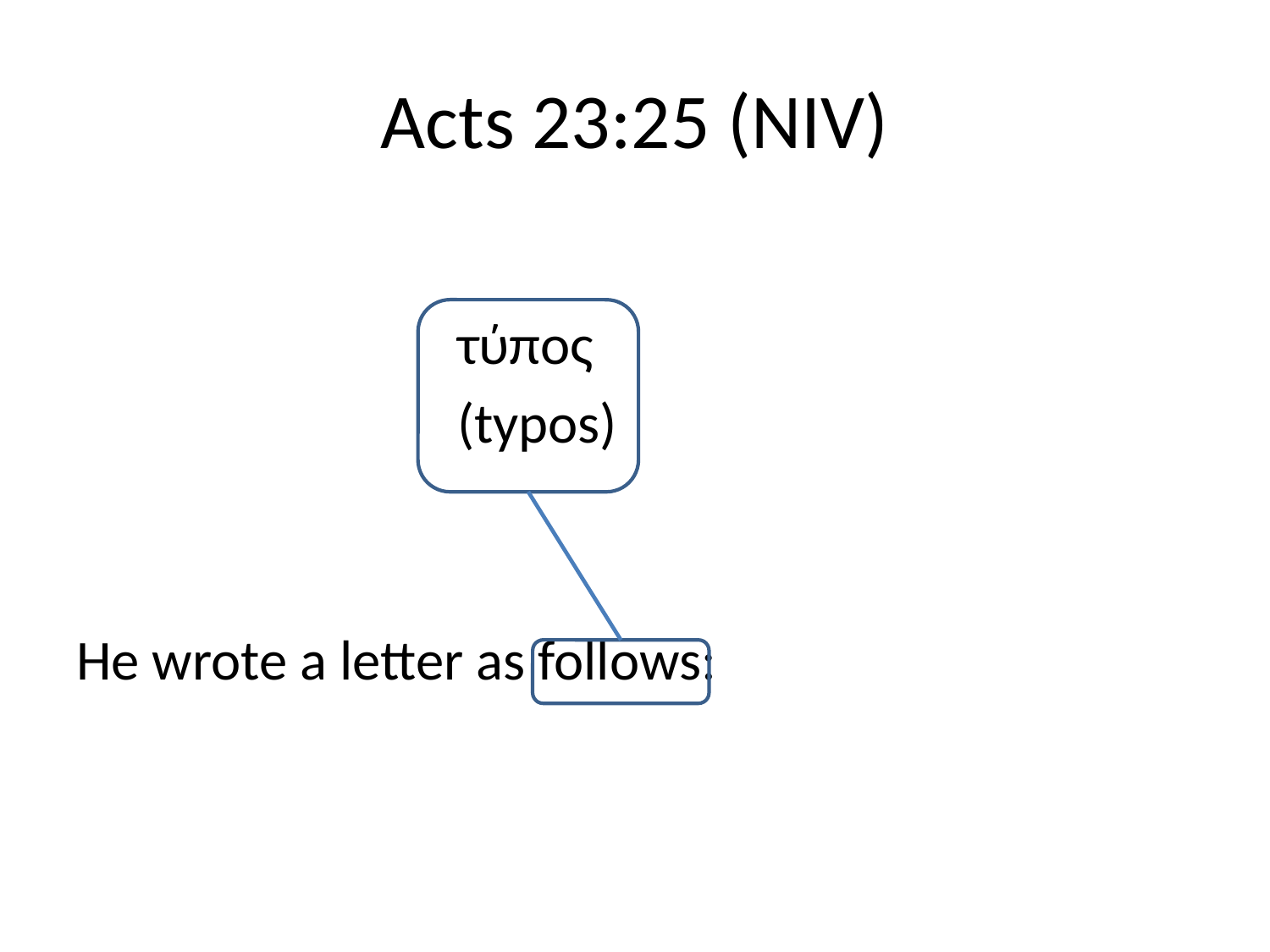

# Acts 23:25 (NIV)

			τύπος
			(typos)

He wrote a letter as follows: